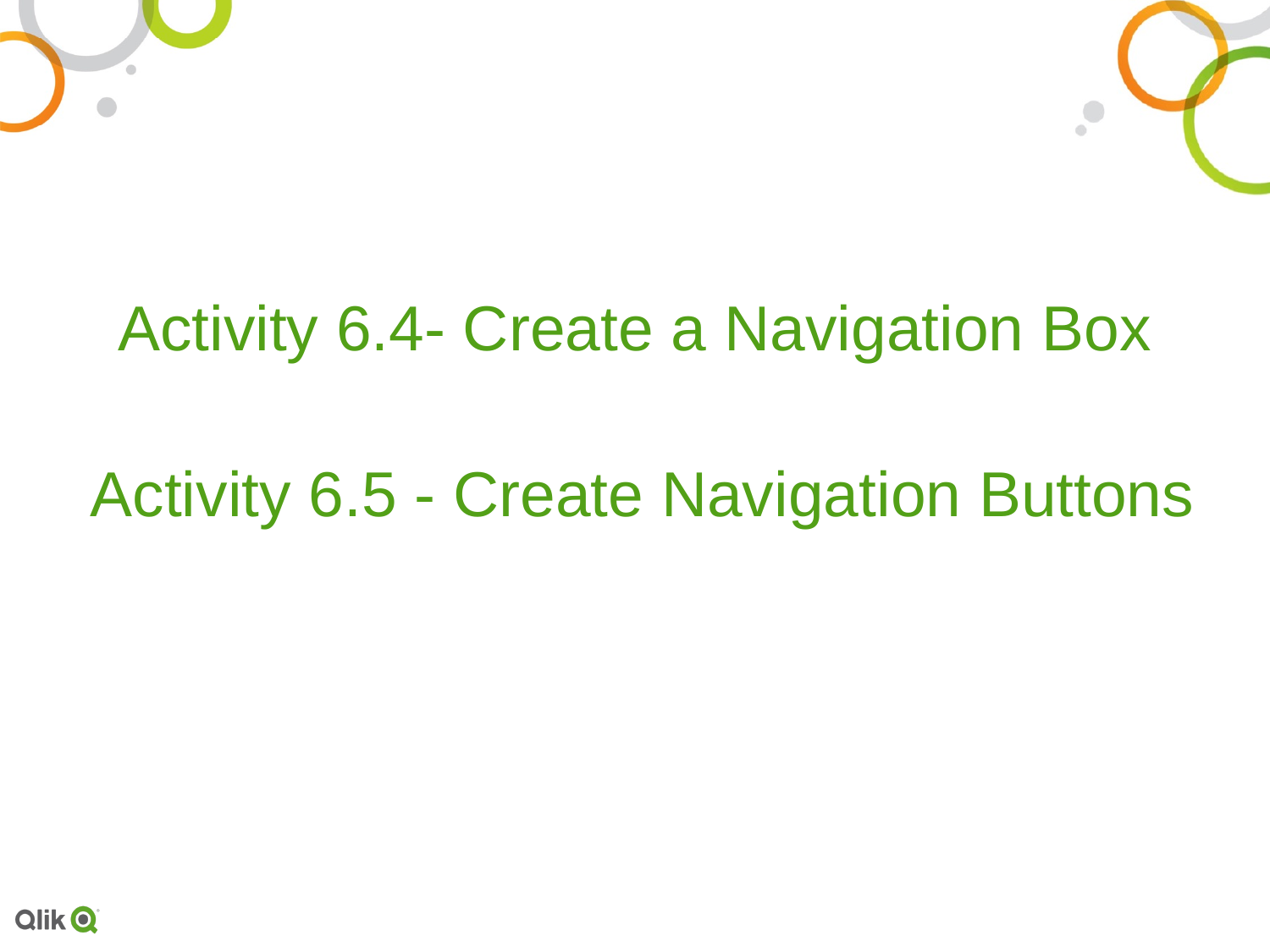

# Activity 6.4- Create a Navigation Box
Activity 6.5 - Create Navigation Buttons